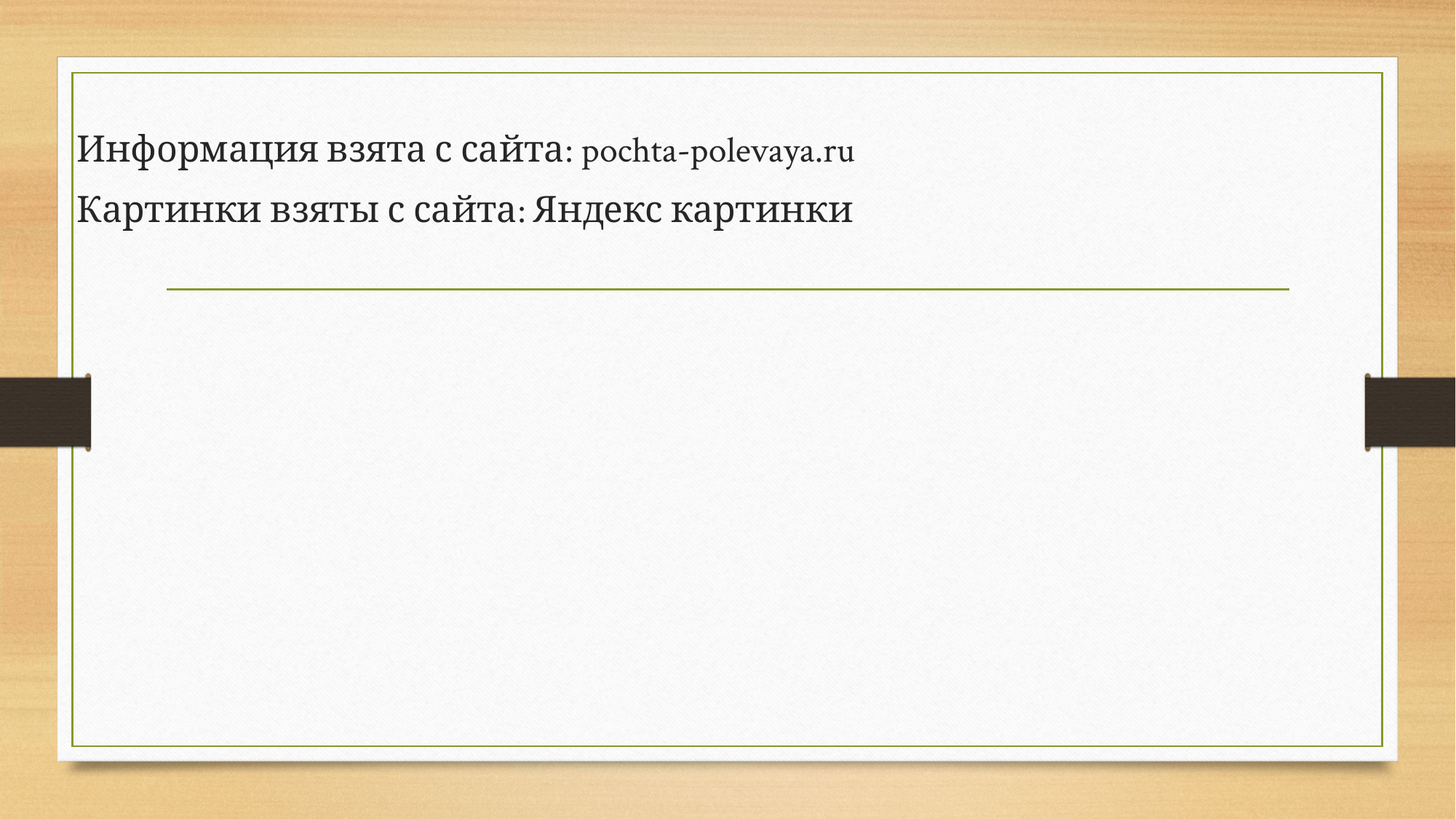

Информация взята с сайта: pochta-polevaya.ru
        Картинки взяты с сайта: Яндекс картинки
#